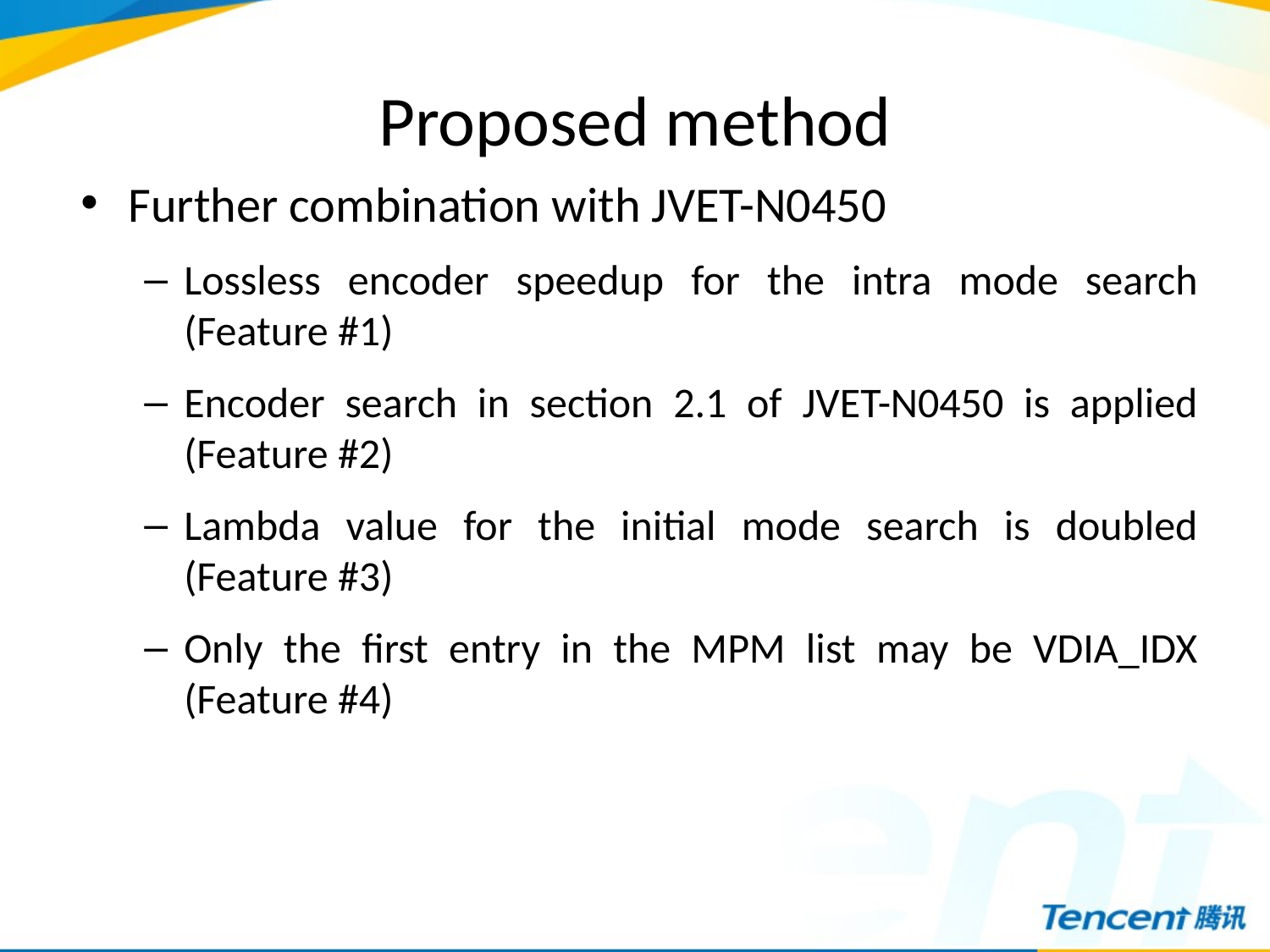

# Proposed method
Further combination with JVET-N0450
Lossless encoder speedup for the intra mode search (Feature #1)
Encoder search in section 2.1 of JVET-N0450 is applied (Feature #2)
Lambda value for the initial mode search is doubled (Feature #3)
Only the first entry in the MPM list may be VDIA_IDX (Feature #4)